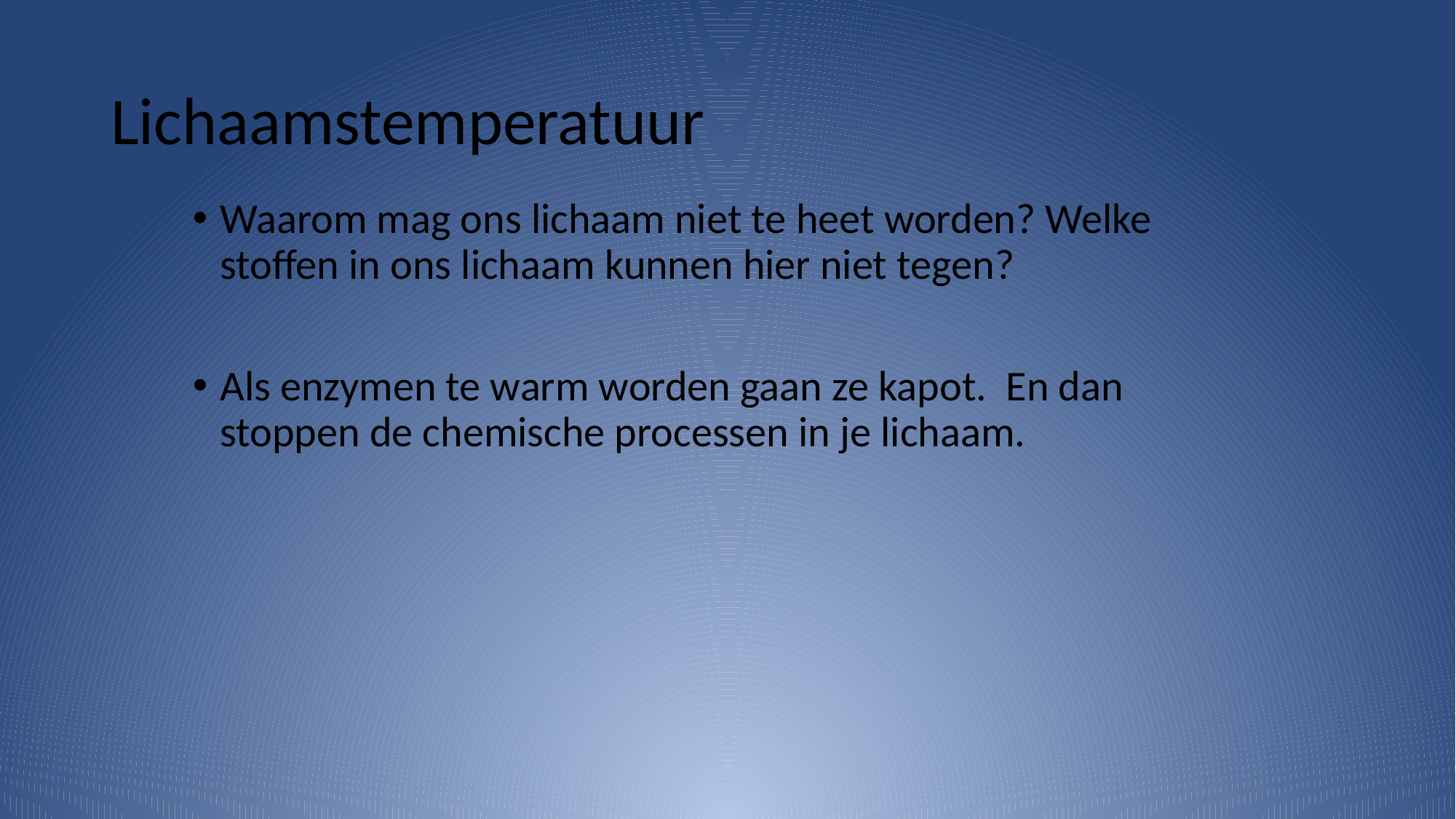

# Lichaamstemperatuur
Waarom mag ons lichaam niet te heet worden? Welke stoffen in ons lichaam kunnen hier niet tegen?

Als enzymen te warm worden gaan ze kapot.  En dan stoppen de chemische processen in je lichaam.